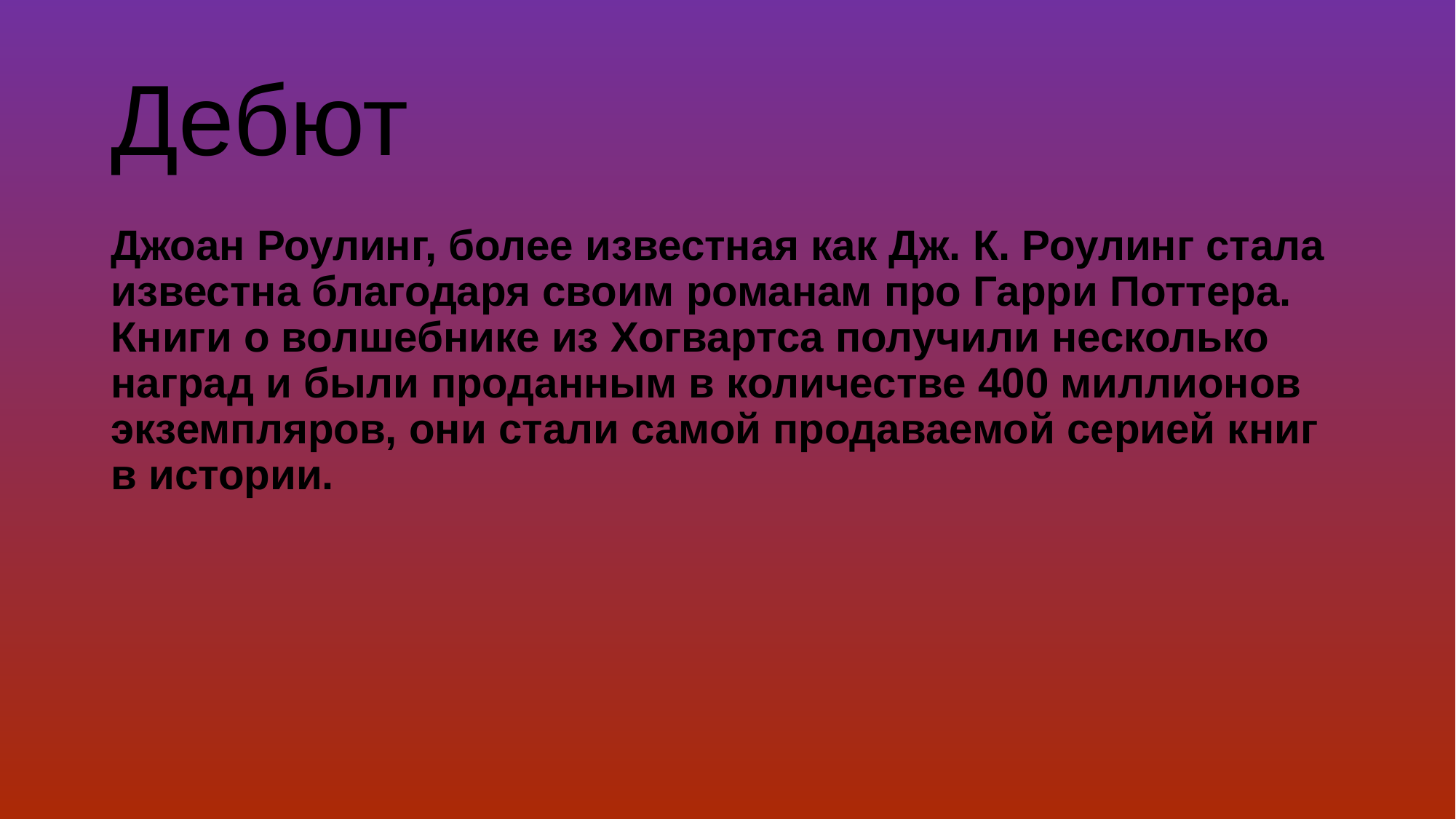

# Дебют
Джоан Роулинг, более известная как Дж. К. Роулинг стала известна благодаря своим романам про Гарри Поттера. Книги о волшебнике из Хогвартса получили несколько наград и были проданным в количестве 400 миллионов экземпляров, они стали самой продаваемой серией книг в истории.